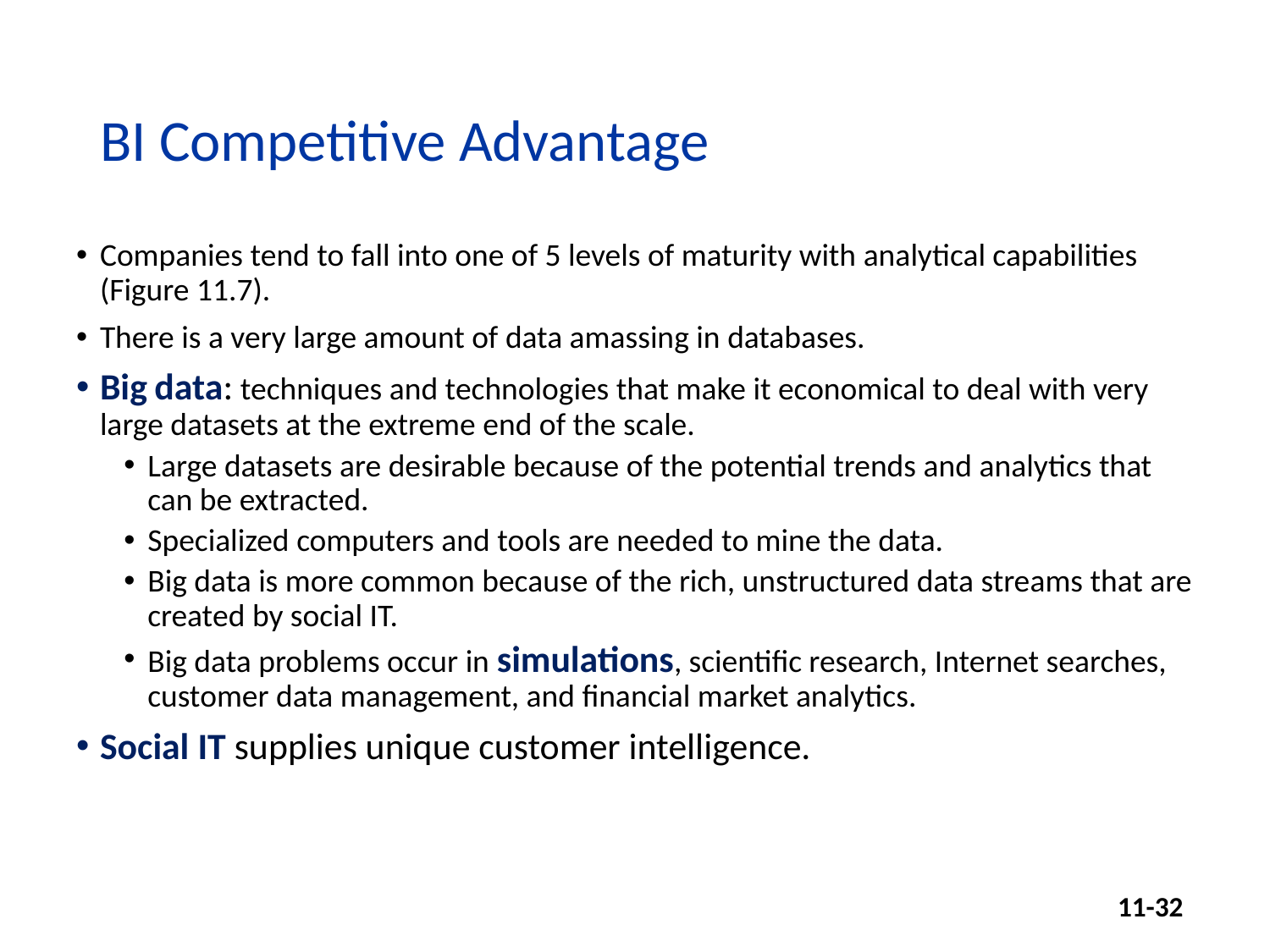

# BI Competitive Advantage
Companies tend to fall into one of 5 levels of maturity with analytical capabilities (Figure 11.7).
There is a very large amount of data amassing in databases.
Big data: techniques and technologies that make it economical to deal with very large datasets at the extreme end of the scale.
Large datasets are desirable because of the potential trends and analytics that can be extracted.
Specialized computers and tools are needed to mine the data.
Big data is more common because of the rich, unstructured data streams that are created by social IT.
Big data problems occur in simulations, scientific research, Internet searches, customer data management, and financial market analytics.
Social IT supplies unique customer intelligence.